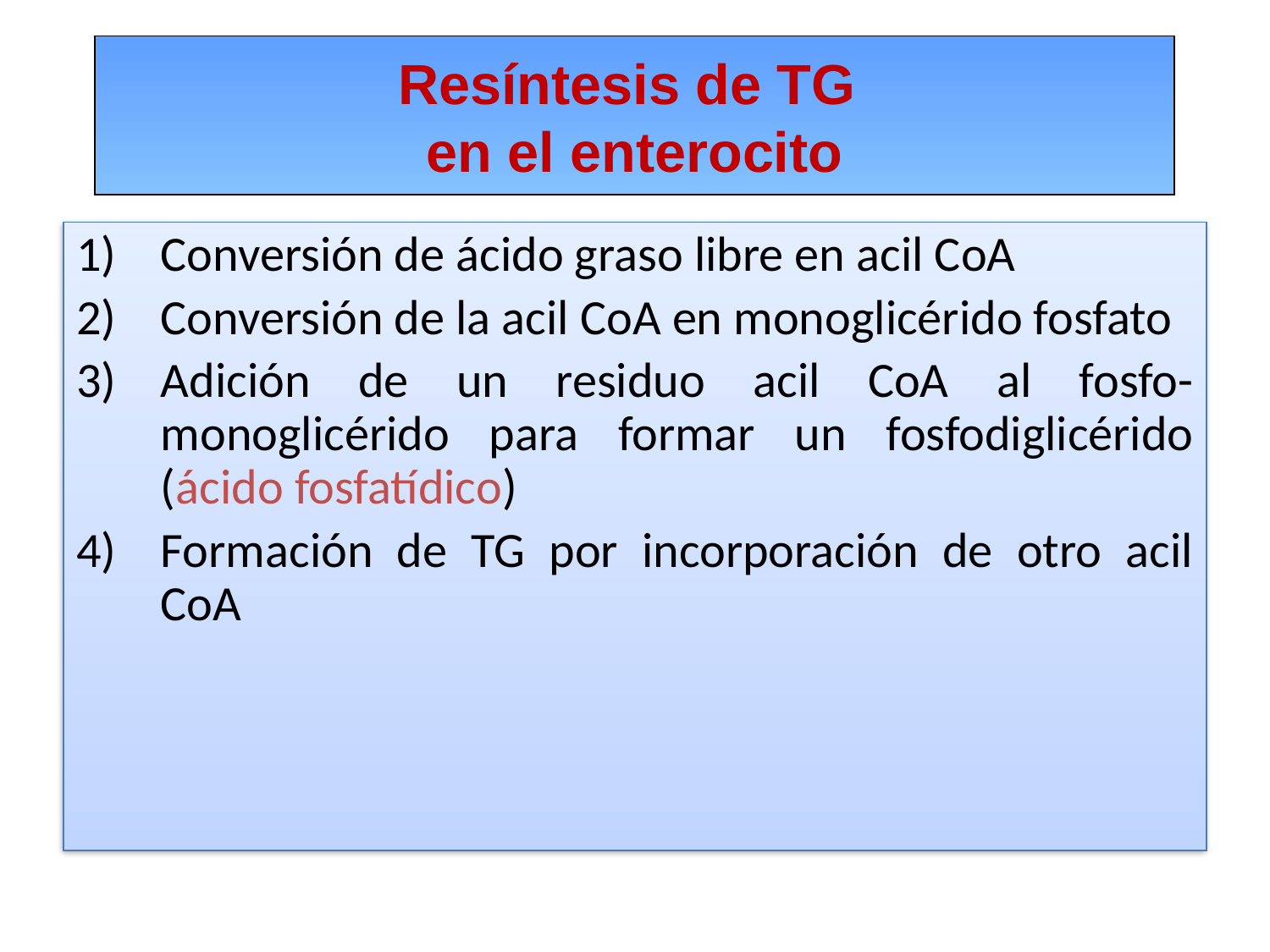

# Resíntesis de TG en el enterocito
Conversión de ácido graso libre en acil CoA
Conversión de la acil CoA en monoglicérido fosfato
Adición de un residuo acil CoA al fosfo-monoglicérido para formar un fosfodiglicérido (ácido fosfatídico)
Formación de TG por incorporación de otro acil CoA